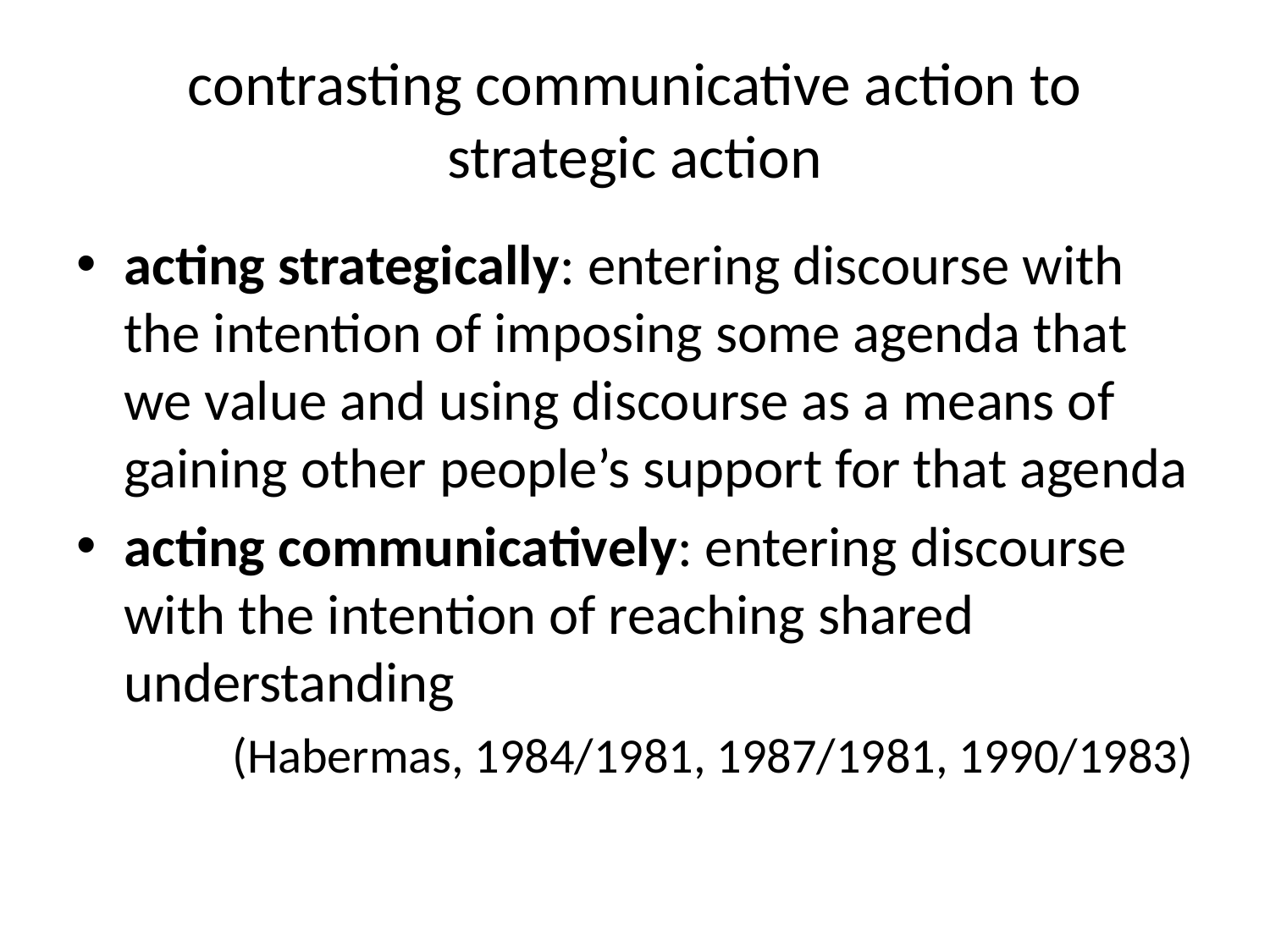

# contrasting communicative action to strategic action
acting strategically: entering discourse with the intention of imposing some agenda that we value and using discourse as a means of gaining other people’s support for that agenda
acting communicatively: entering discourse with the intention of reaching shared understanding
(Habermas, 1984/1981, 1987/1981, 1990/1983)